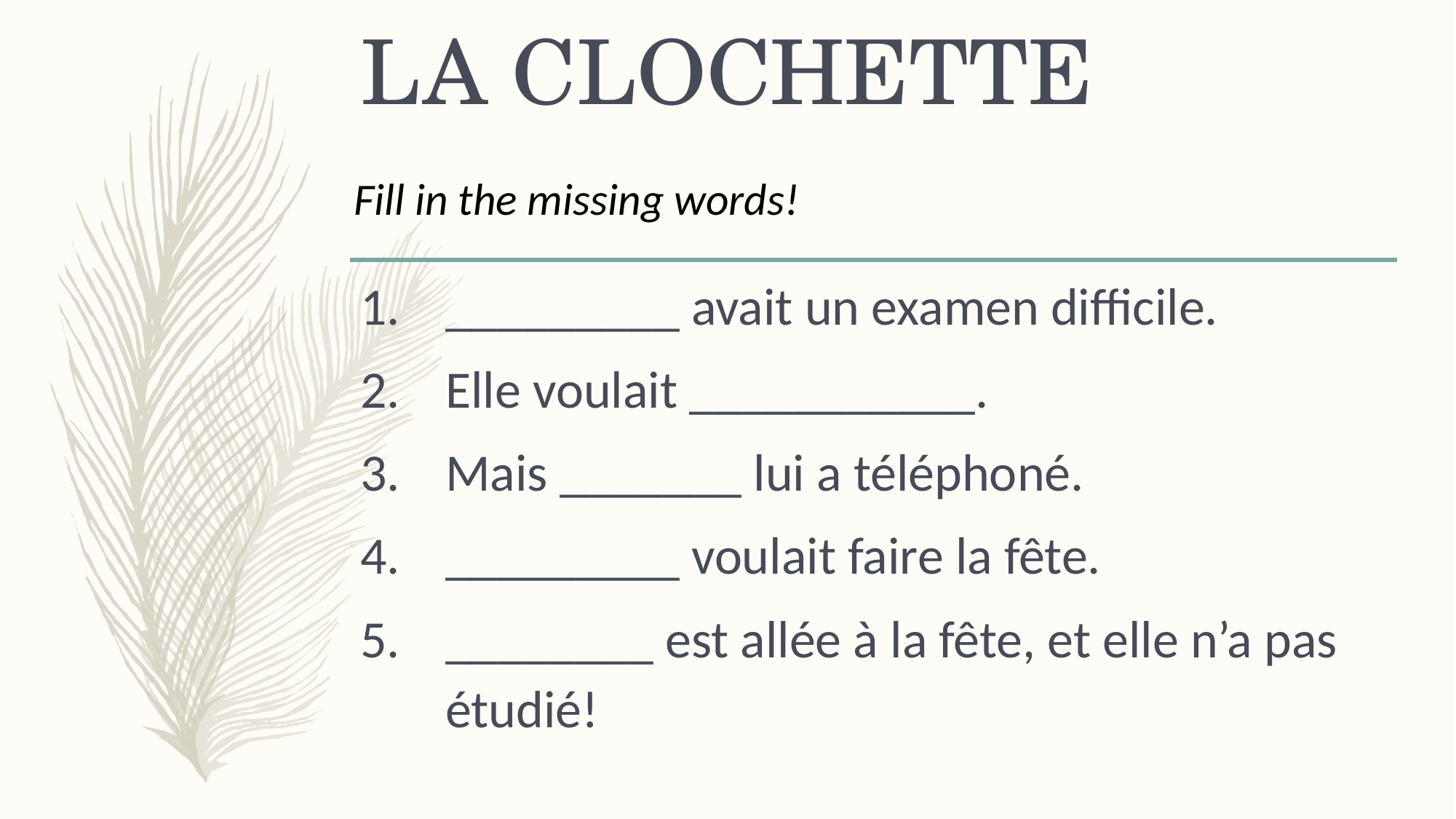

# la CLOCHETTE
Fill in the missing words!
_________ avait un examen difficile.
Elle voulait ___________.
Mais _______ lui a téléphoné.
_________ voulait faire la fête.
________ est allée à la fête, et elle n’a pas étudié!